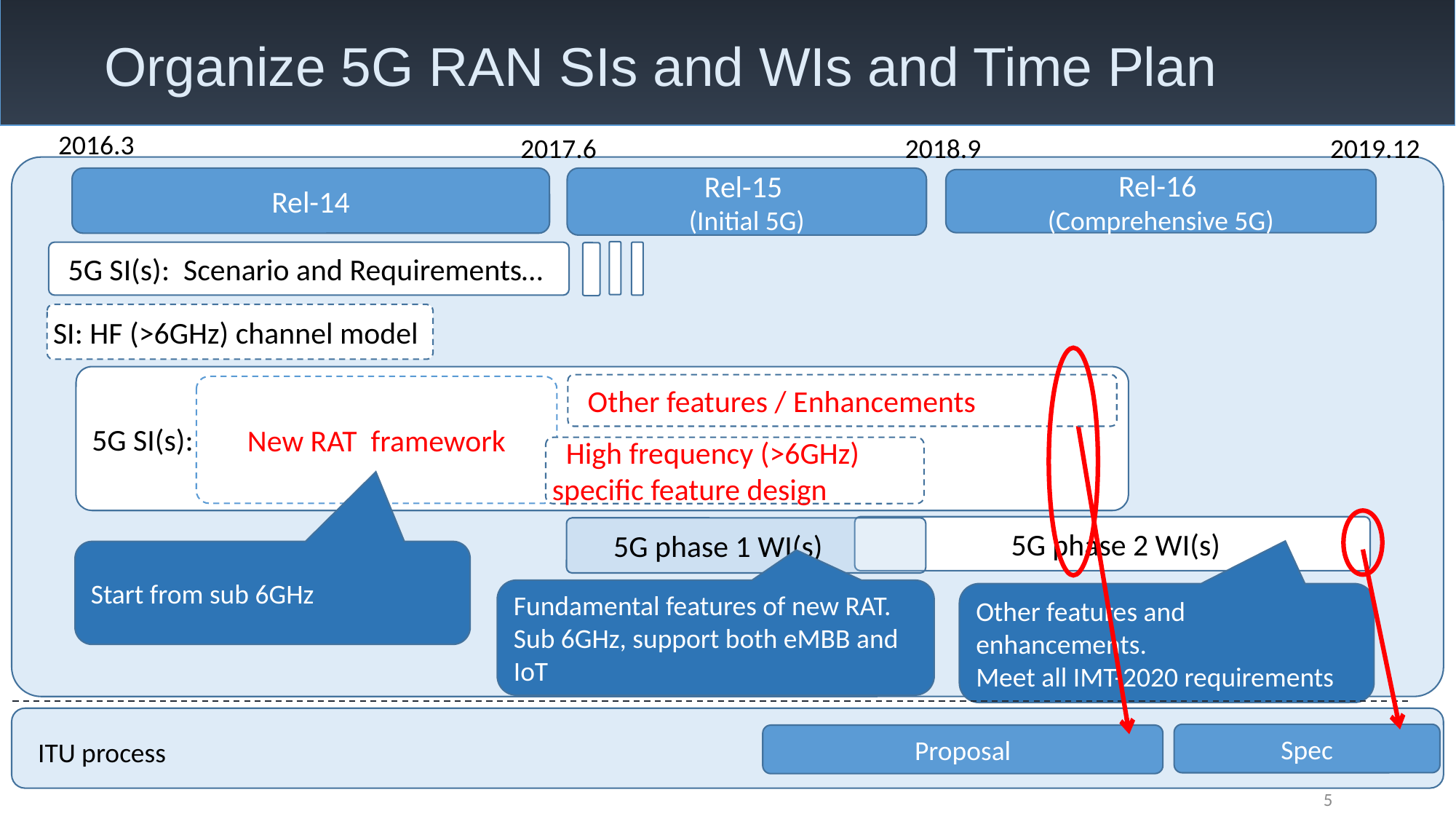

# Organize 5G RAN SIs and WIs and Time Plan
2016.3
2017.6
2019.12
2018.9

Rel-15
(Initial 5G)
Rel-14
Rel-16
(Comprehensive 5G)

 5G SI(s):  Scenario and Requirements…

SI: HF (>6GHz) channel model

 5G SI(s):
  Other features / Enhancements
New RAT  framework
  High frequency (>6GHz) specific feature design

 5G phase 2 WI(s)
     5G phase 1 WI(s)
Start from sub 6GHz
Fundamental features of new RAT.
Sub 6GHz, support both eMBB and IoT
Other features and enhancements.
Meet all IMT-2020 requirements

Spec
Proposal
ITU process
5